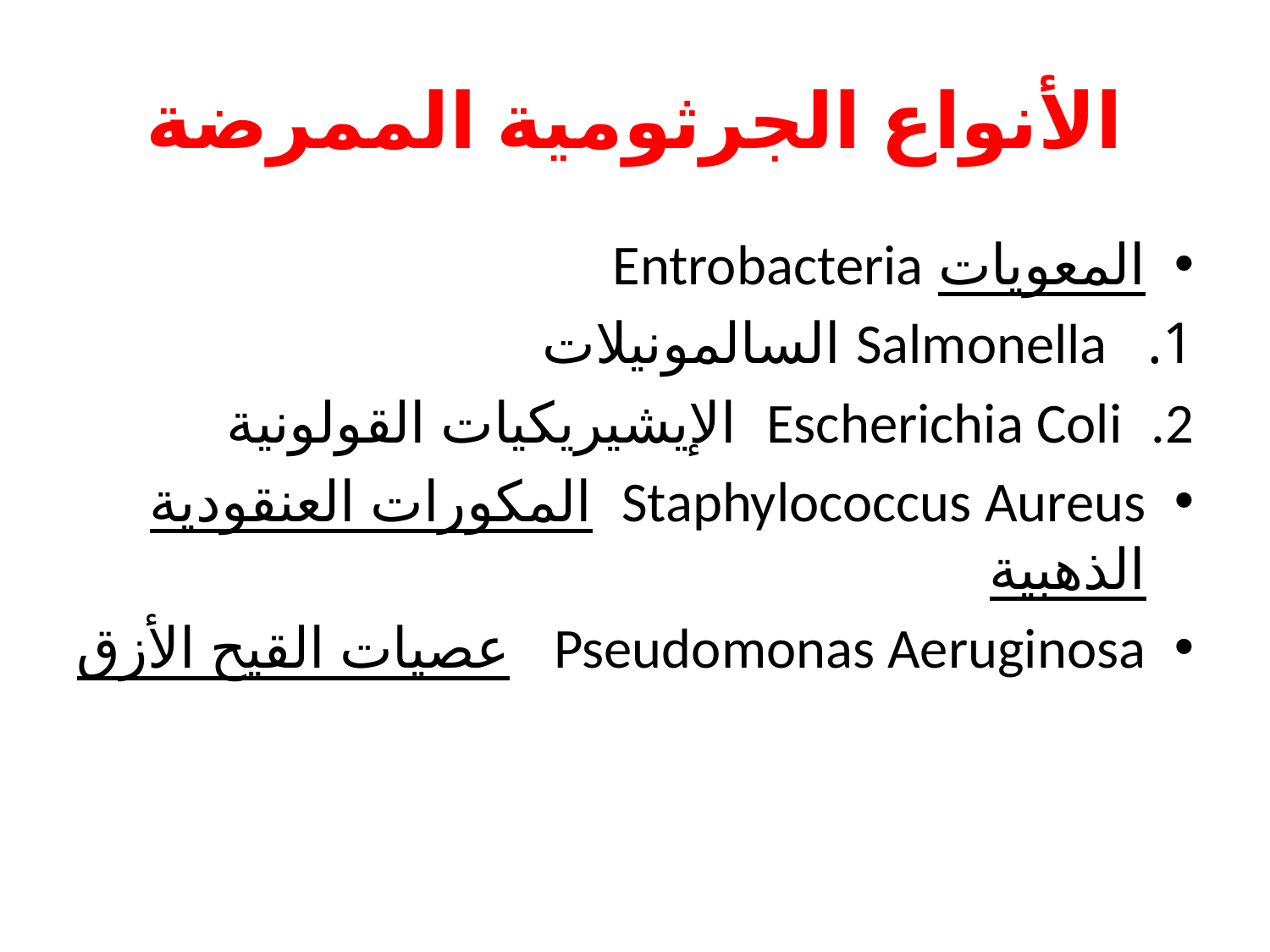

# الأنواع الجرثومية الممرضة
المعويات Entrobacteria
 Salmonella السالمونيلات
Escherichia Coli  الإيشيريكيات القولونية
Staphylococcus Aureus  المكورات العنقودية الذهبية
Pseudomonas Aeruginosa   عصيات القيح الأزق